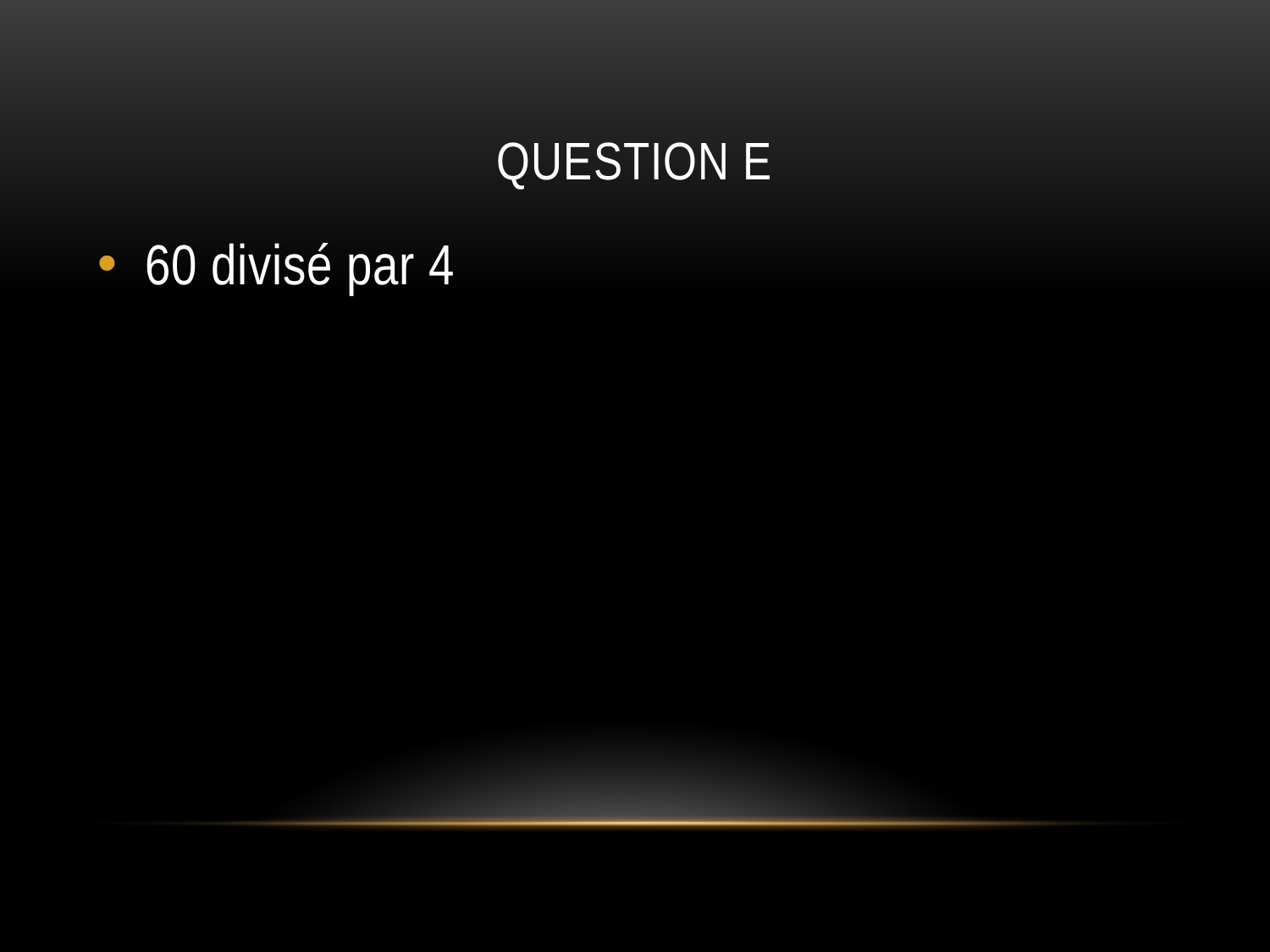

# QUESTION E
60 divisé par 4